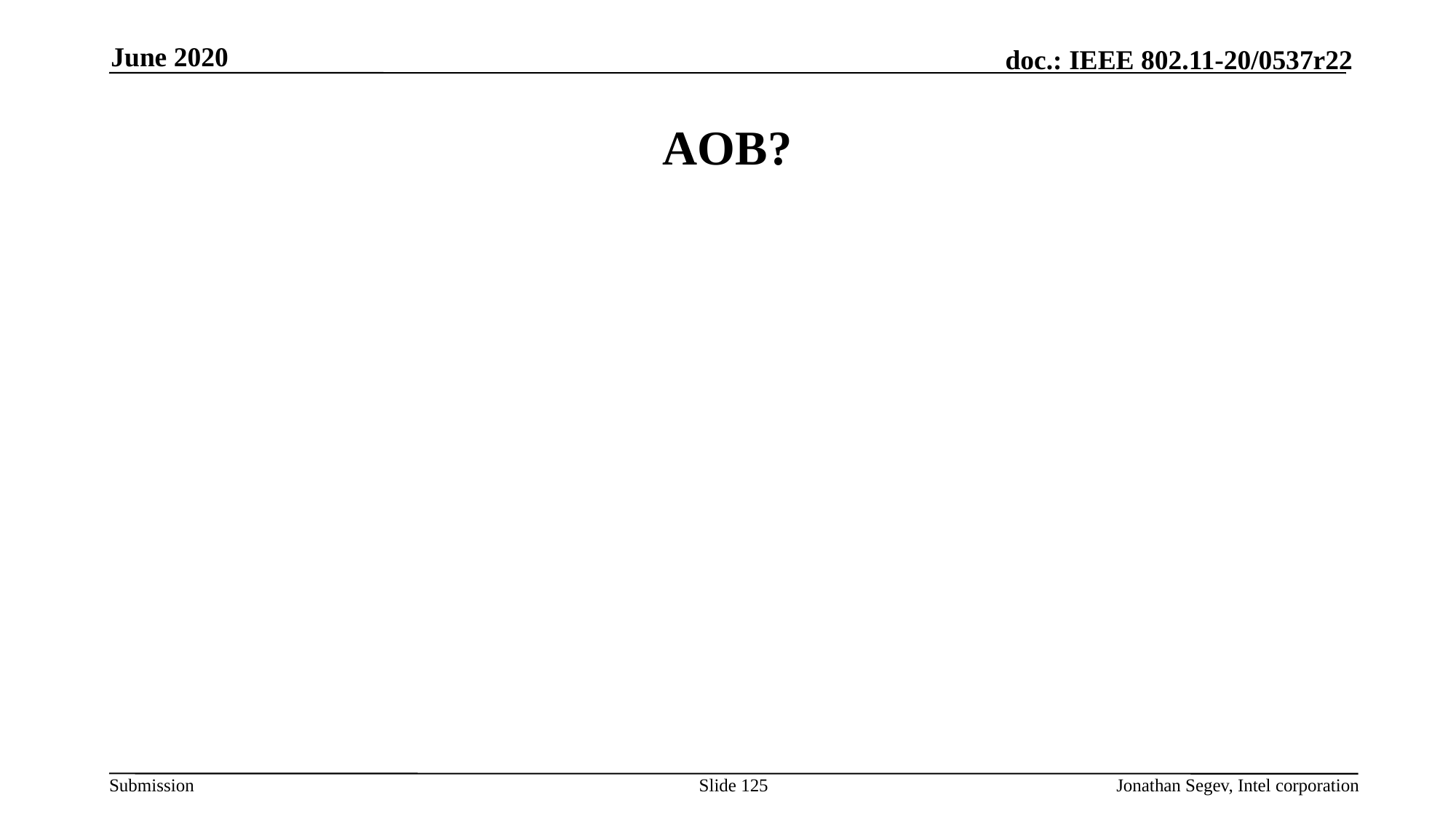

June 2020
# AOB?

Slide 125
Jonathan Segev, Intel corporation